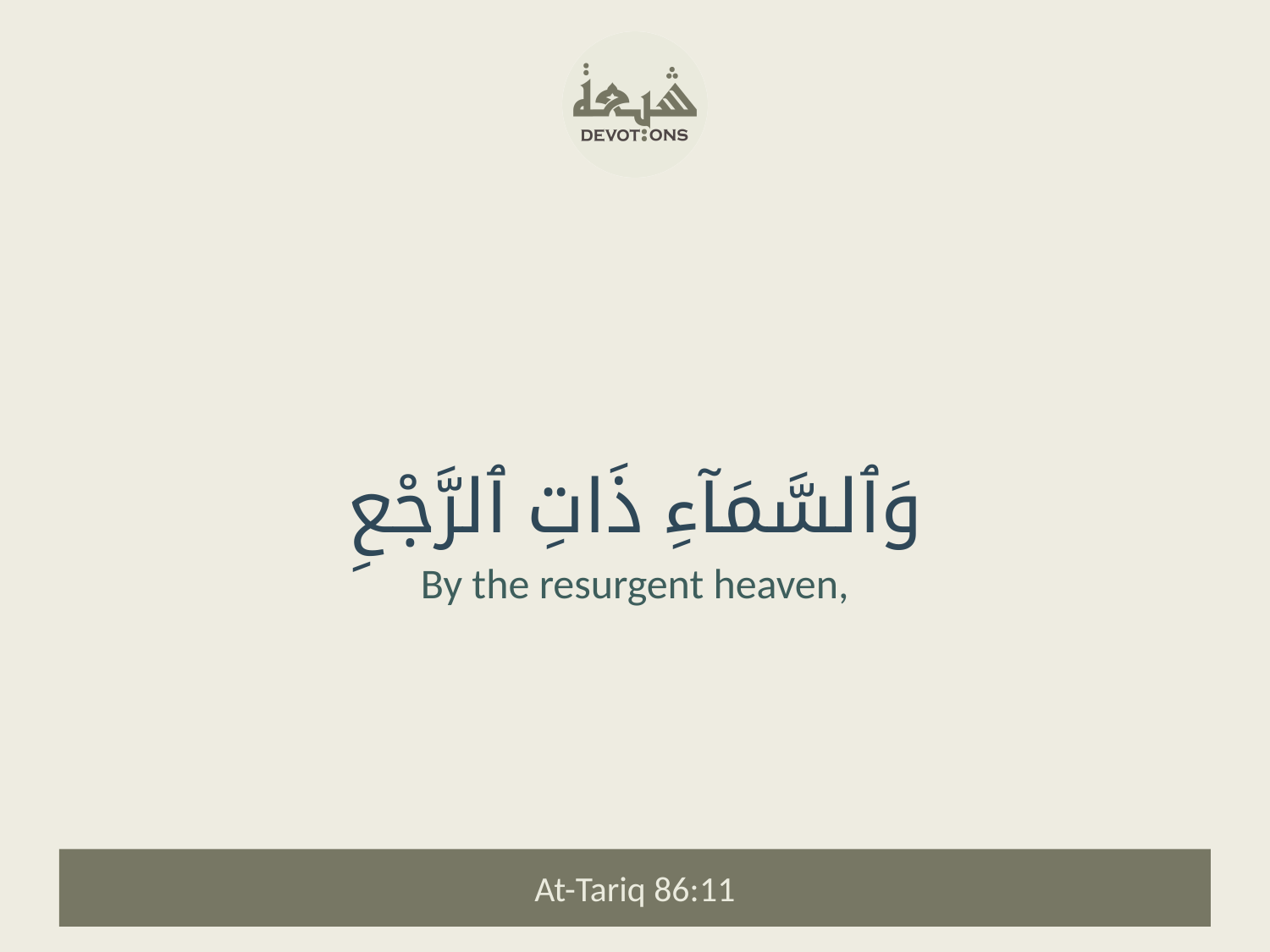

وَٱلسَّمَآءِ ذَاتِ ٱلرَّجْعِ
By the resurgent heaven,
At-Tariq 86:11